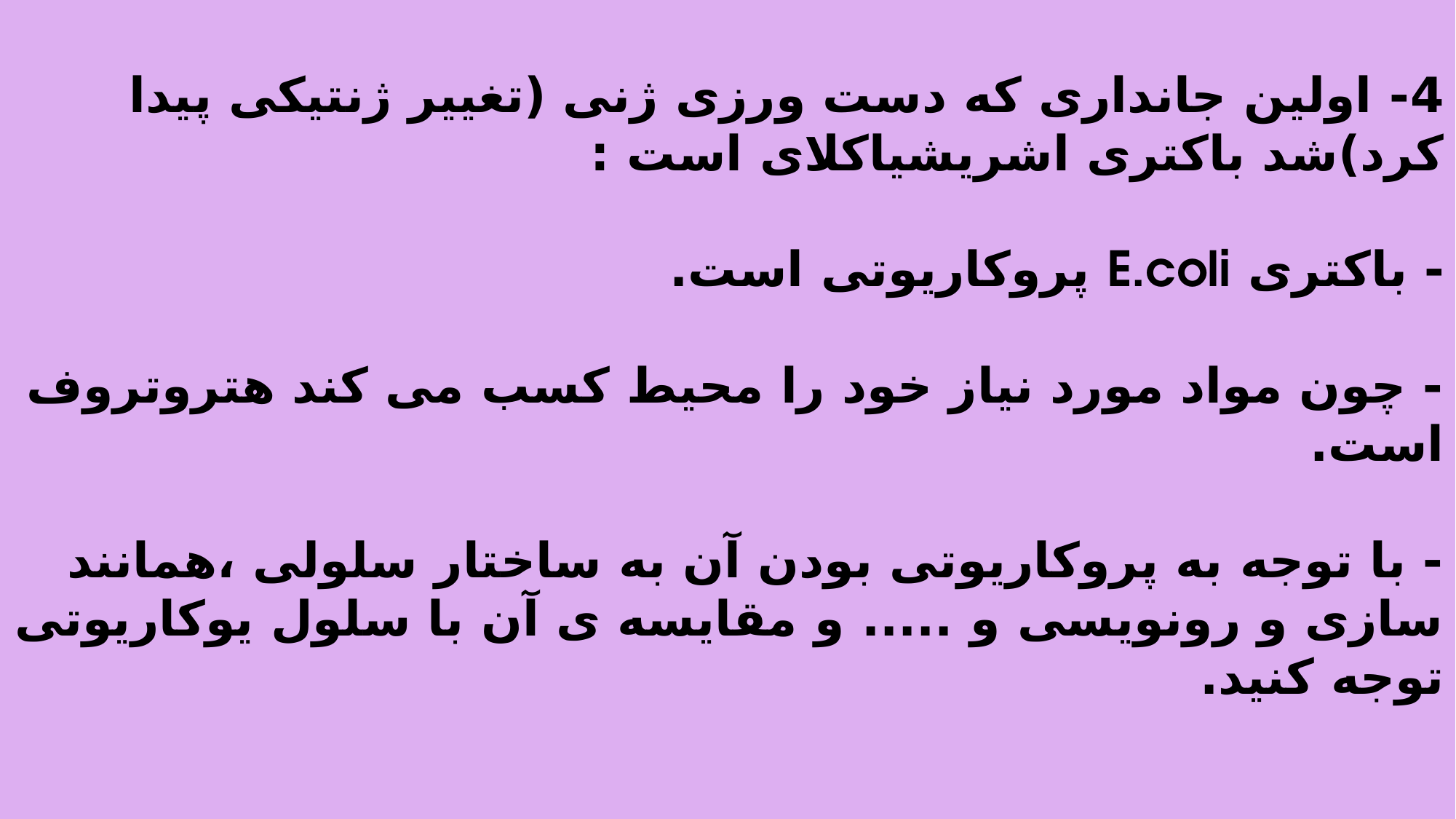

# 4- اولین جانداری که دست ورزی ژنی (تغییر ژنتیکی پیدا کرد)شد باکتری اشریشیاکلای است : - باکتری E.coli پروکاریوتی است. - چون مواد مورد نیاز خود را محیط کسب می کند هتروتروف است. - با توجه به پروکاریوتی بودن آن به ساختار سلولی ،همانند سازی و رونویسی و ..... و مقایسه ی آن با سلول یوکاریوتی توجه کنید.
www.biology86.ir